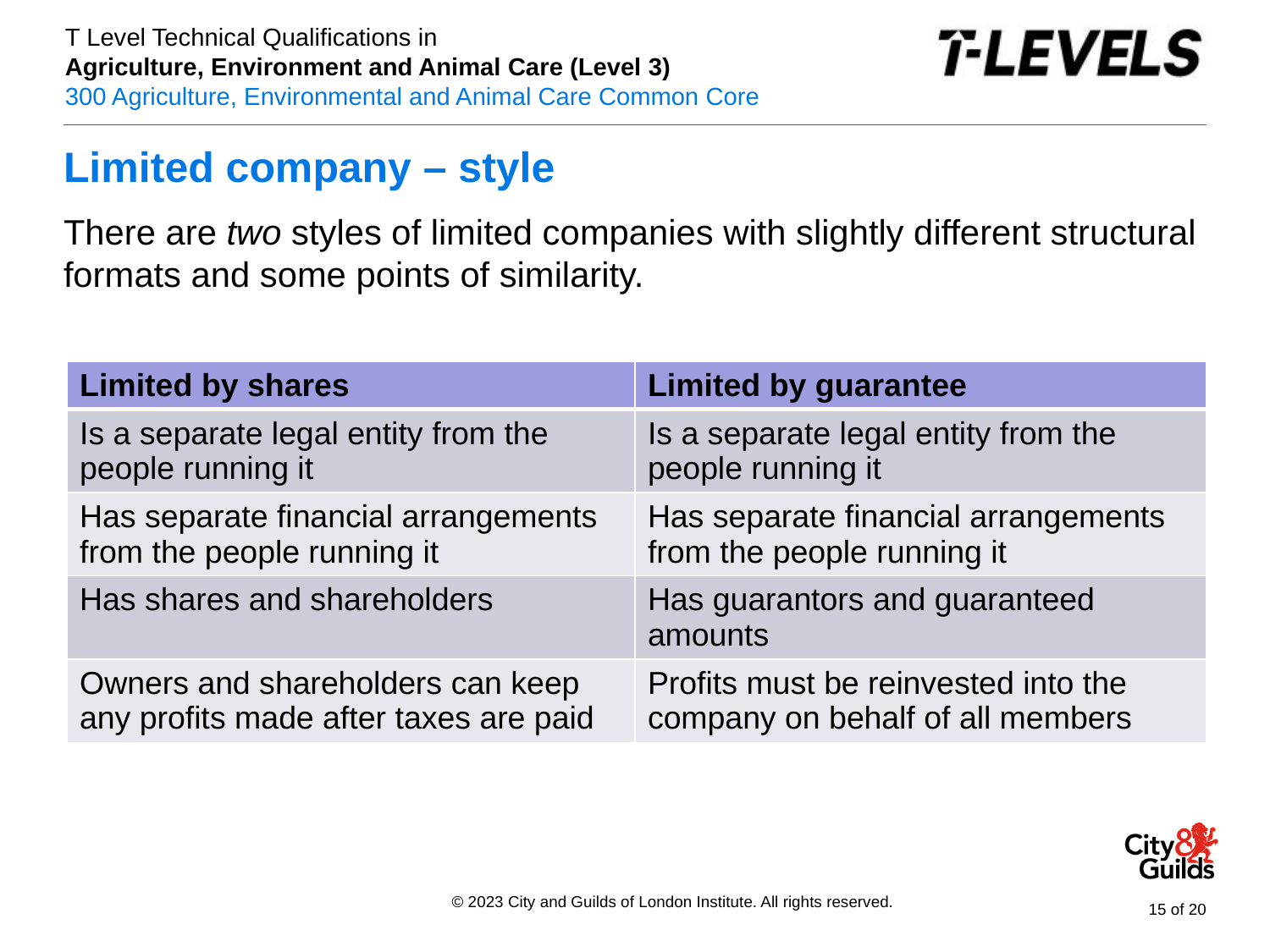

# Limited company – style
There are two styles of limited companies with slightly different structural formats and some points of similarity.
| Limited by shares | Limited by guarantee |
| --- | --- |
| Is a separate legal entity from the people running it | Is a separate legal entity from the people running it |
| Has separate financial arrangements from the people running it | Has separate financial arrangements from the people running it |
| Has shares and shareholders | Has guarantors and guaranteed amounts |
| Owners and shareholders can keep any profits made after taxes are paid | Profits must be reinvested into the company on behalf of all members |